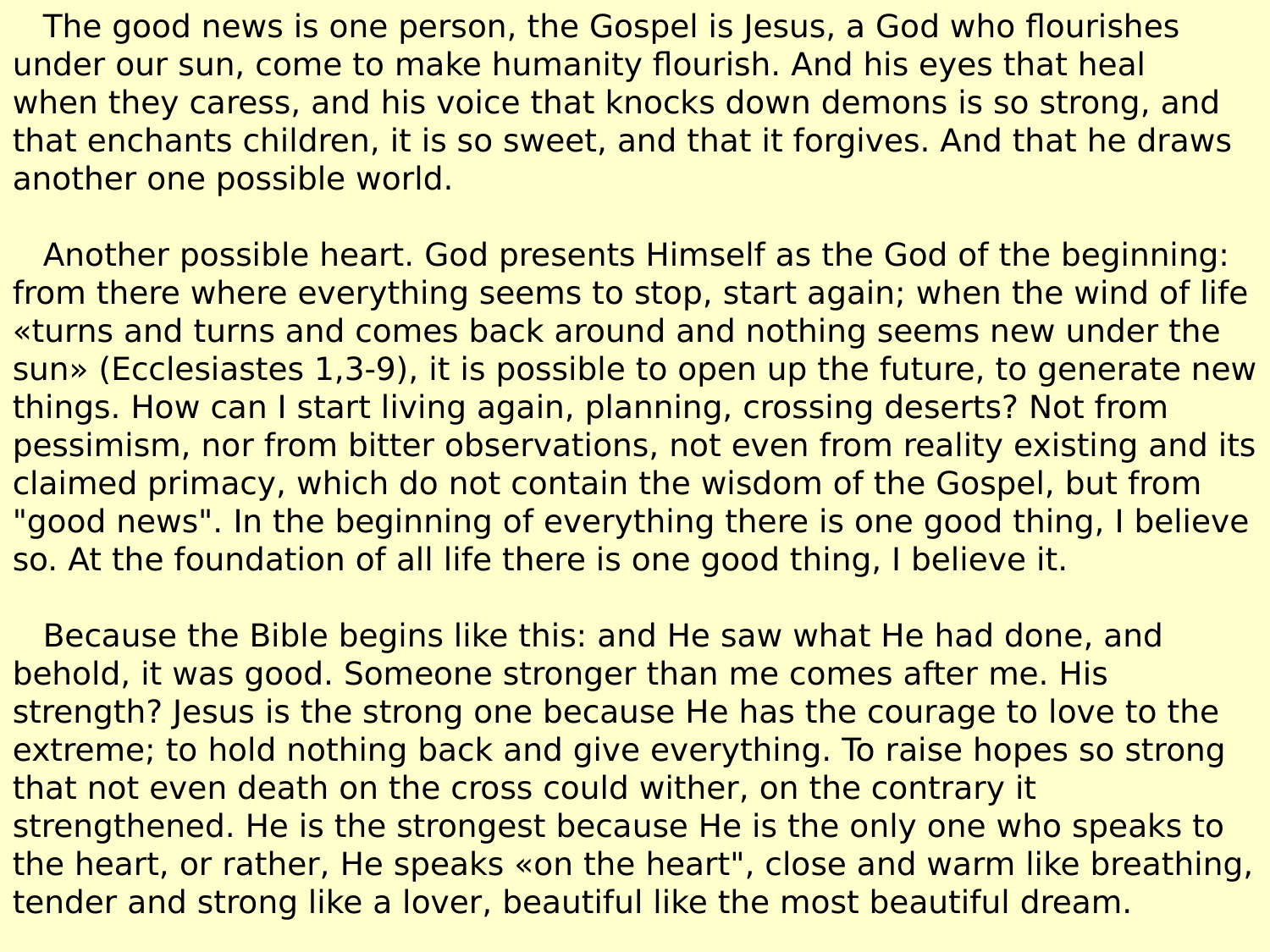

The good news is one person, the Gospel is Jesus, a God who flourishes under our sun, come to make humanity flourish. And his eyes that heal when they caress, and his voice that knocks down demons is so strong, and that enchants children, it is so sweet, and that it forgives. And that he draws another one possible world.

   Another possible heart. God presents Himself as the God of the beginning: from there where everything seems to stop, start again; when the wind of life «turns and turns and comes back around and nothing seems new under the sun» (Ecclesiastes 1,3-9), it is possible to open up the future, to generate new things. How can I start living again, planning, crossing deserts? Not from pessimism, nor from bitter observations, not even from reality existing and its claimed primacy, which do not contain the wisdom of the Gospel, but from "good news". In the beginning of everything there is one good thing, I believe so. At the foundation of all life there is one good thing, I believe it.

   Because the Bible begins like this: and He saw what He had done, and behold, it was good. Someone stronger than me comes after me. His strength? Jesus is the strong one because He has the courage to love to the extreme; to hold nothing back and give everything. To raise hopes so strong that not even death on the cross could wither, on the contrary it strengthened. He is the strongest because He is the only one who speaks to the heart, or rather, He speaks «on the heart", close and warm like breathing, tender and strong like a lover, beautiful like the most beautiful dream.